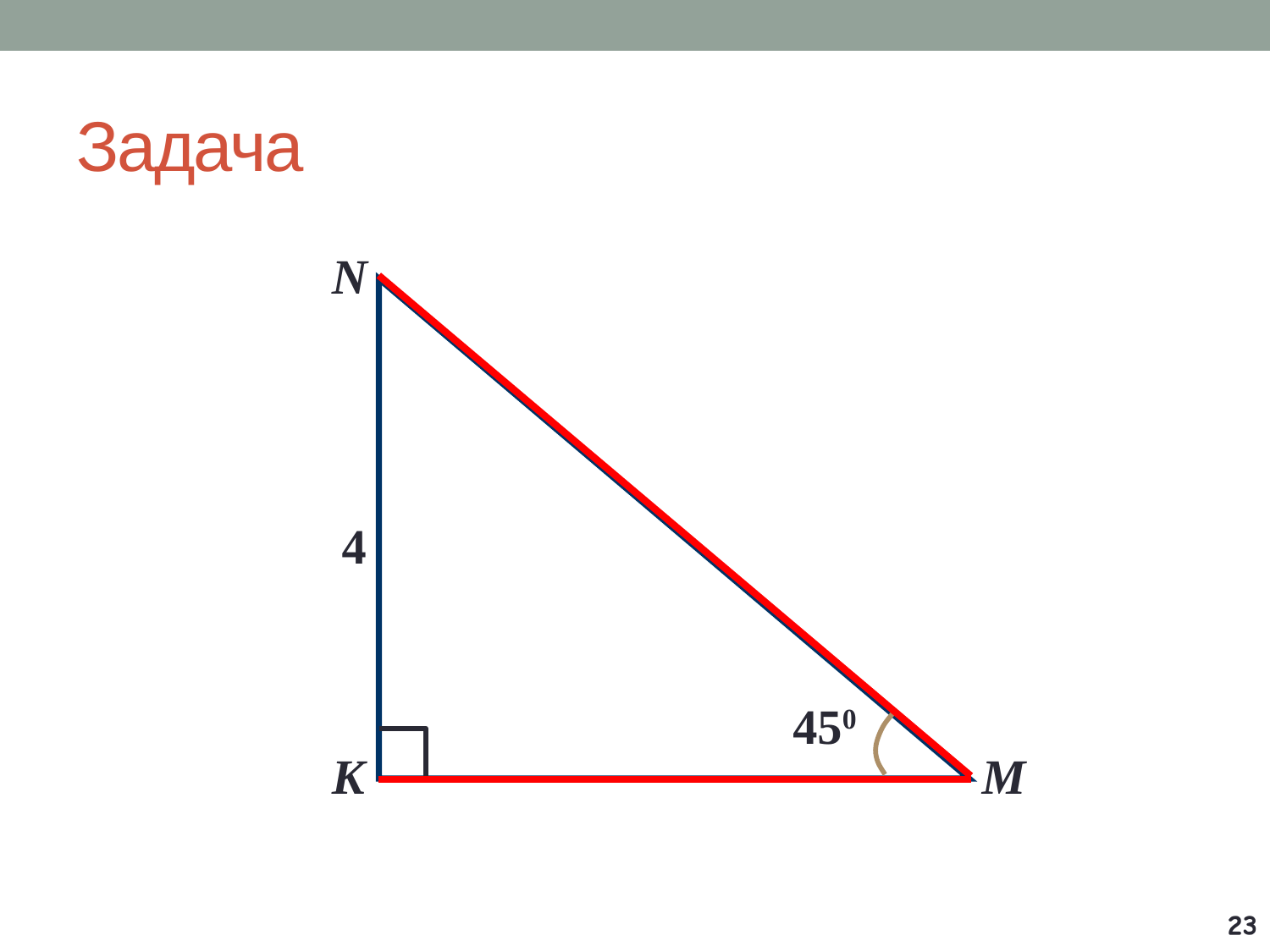

# Задача
N

4
450

K
M